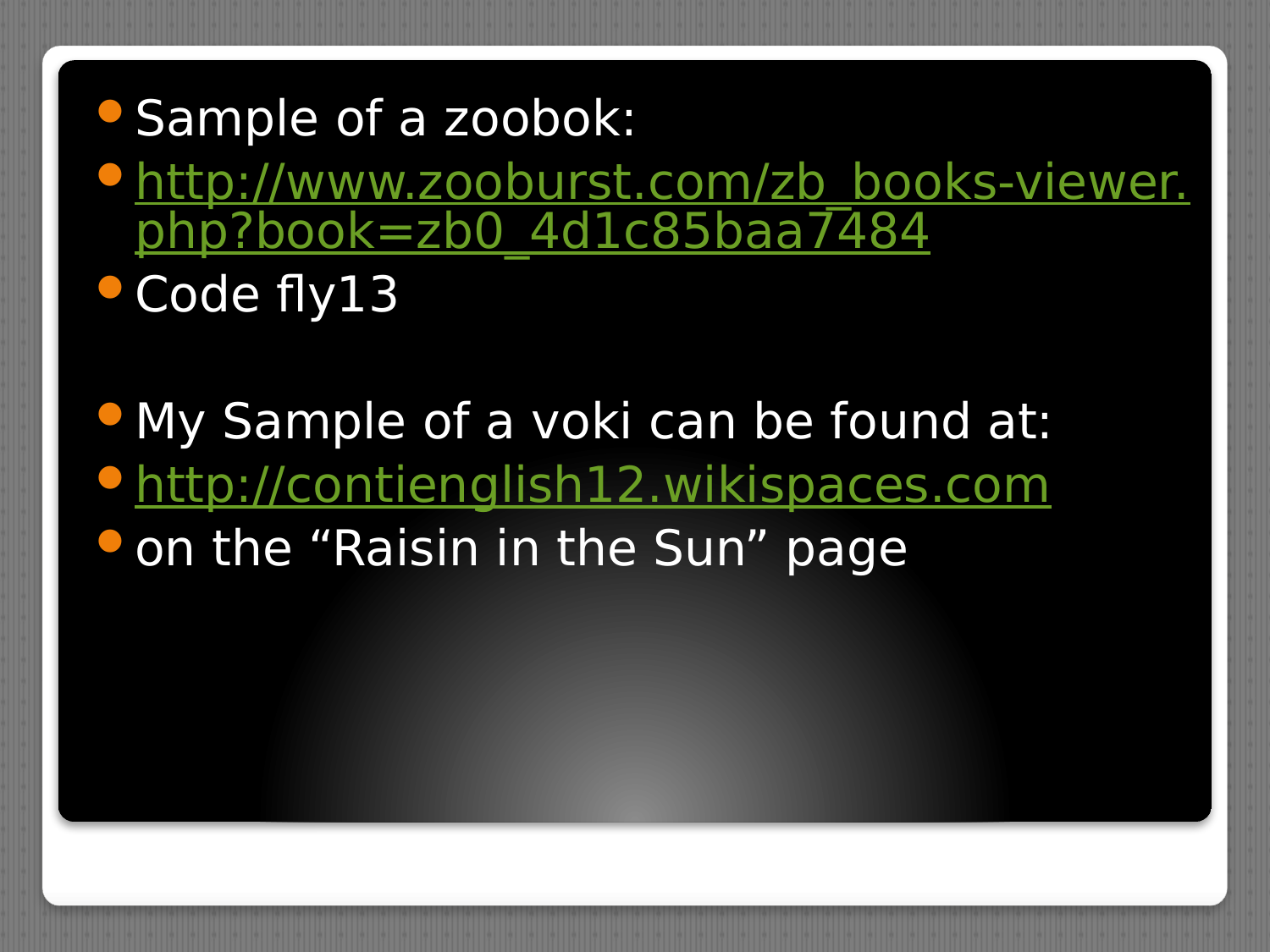

Sample of a zoobok:
http://www.zooburst.com/zb_books-viewer.php?book=zb0_4d1c85baa7484
Code fly13

My Sample of a voki can be found at:
http://contienglish12.wikispaces.com
on the “Raisin in the Sun” page

#